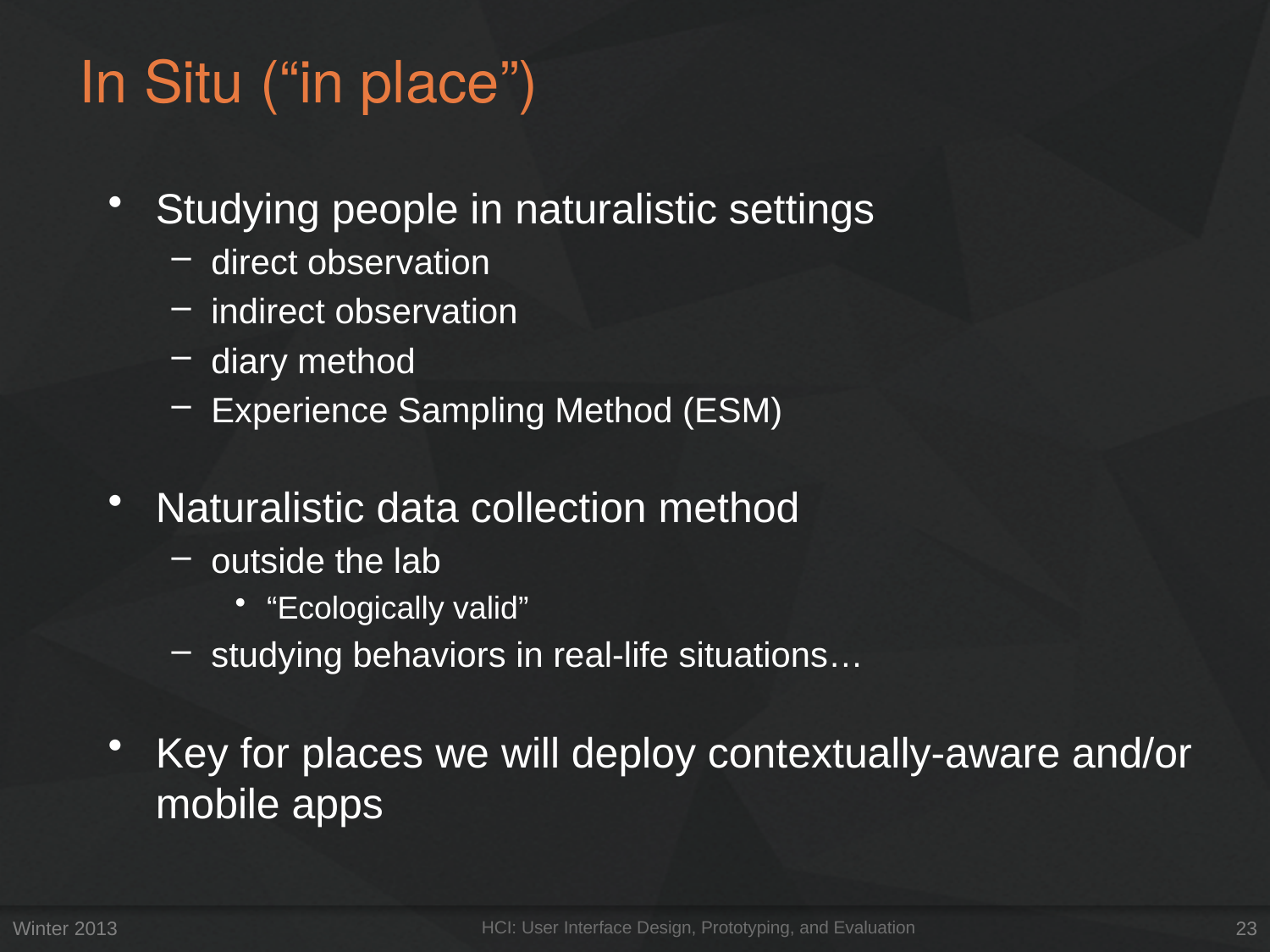

# In Situ (“in place”)
Studying people in naturalistic settings
direct observation
indirect observation
diary method
Experience Sampling Method (ESM)
Naturalistic data collection method
outside the lab
“Ecologically valid”
studying behaviors in real-life situations…
Key for places we will deploy contextually-aware and/or mobile apps
Winter 2013
HCI: User Interface Design, Prototyping, and Evaluation
23